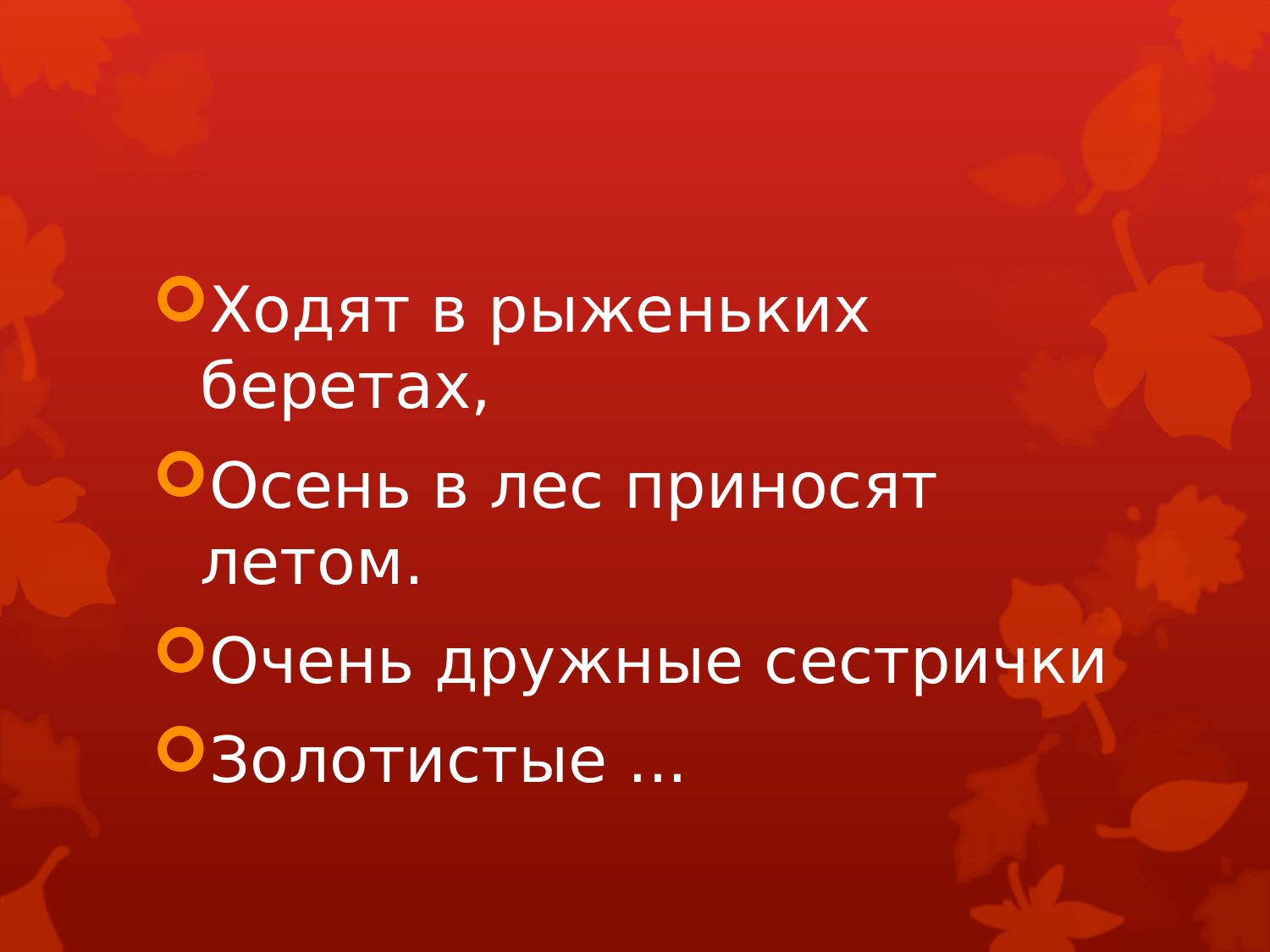

#
Ходят в рыженьких беретах,
Осень в лес приносят летом.
Очень дружные сестрички
Золотистые ...